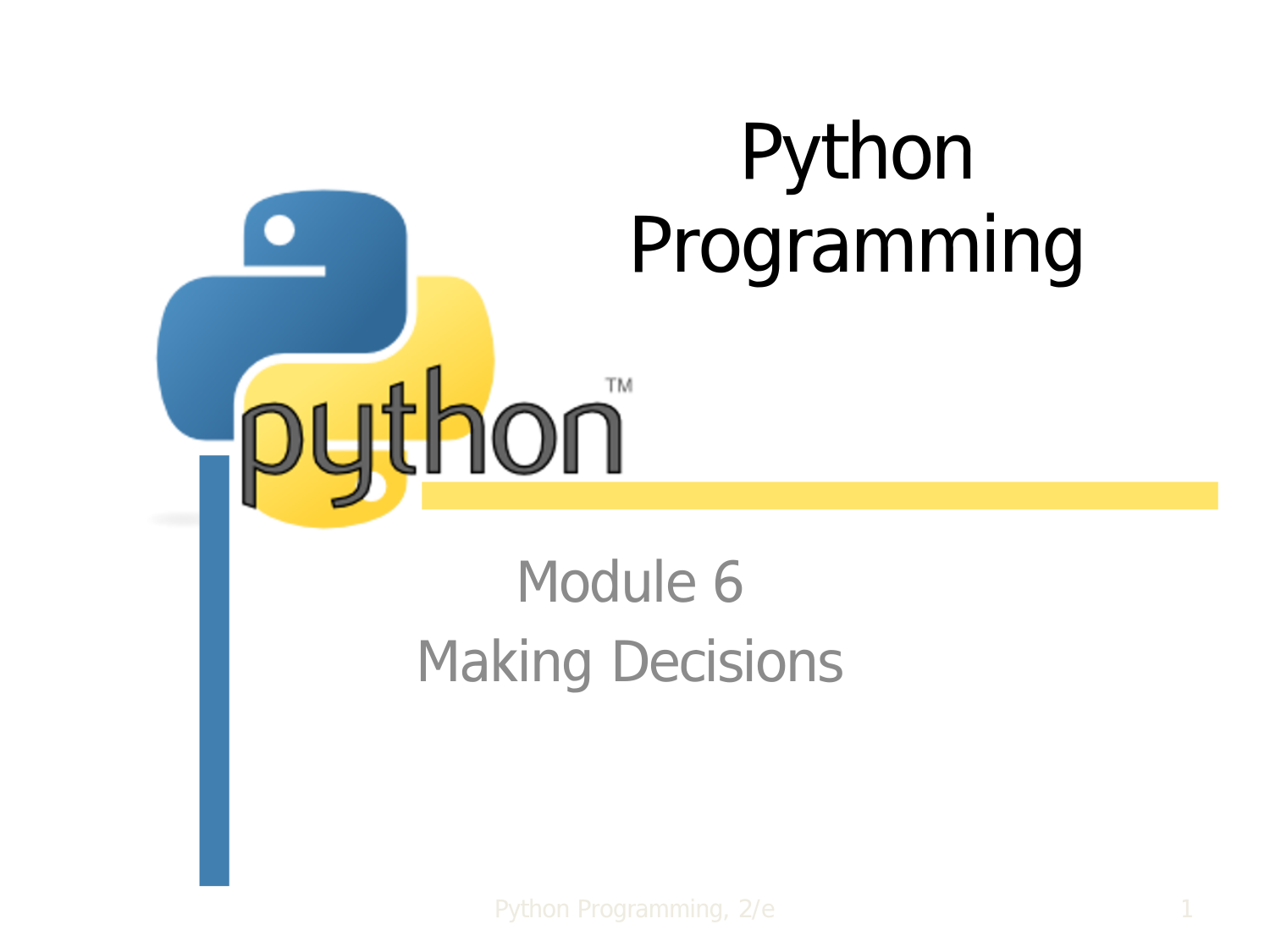

# Python Programming
Module 6
Making Decisions
Python Programming, 2/e
1